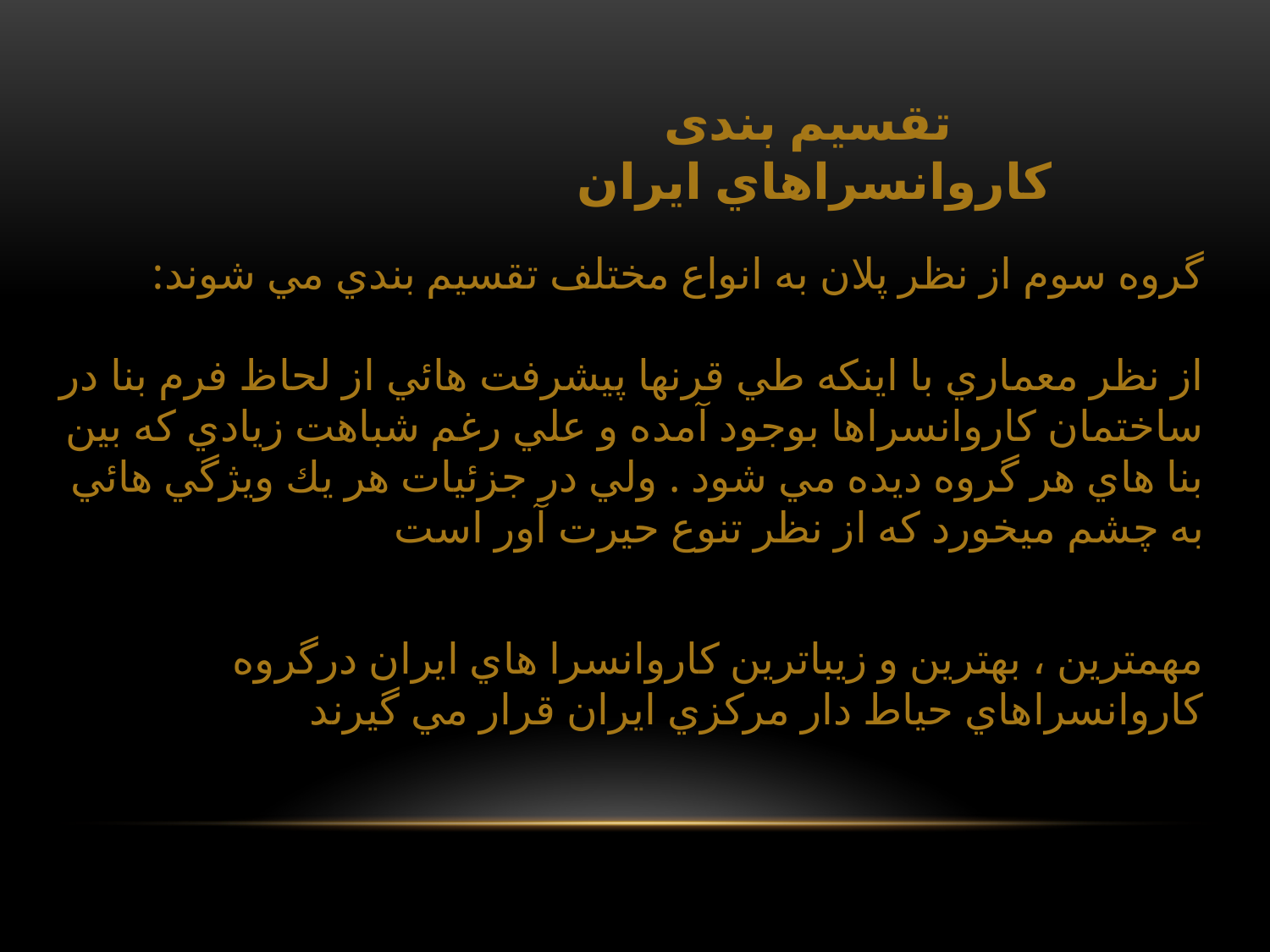

تقسیم بندی كاروانسراهاي ايران
گروه سوم از نظر پلان به انواع مختلف تقسيم بندي مي شوند:
از نظر معماري با اينكه طي قرنها پيشرفت هائي از لحاظ فرم بنا در ساختمان كاروانسراها بوجود آمده و علي رغم شباهت زيادي كه بين بنا هاي هر گروه ديده مي شود . ولي در جزئيات هر يك ويژگي هائي به چشم مي‎خورد كه از نظر تنوع حيرت آور است
مهمترين ، بهترين و زيباترين كاروانسرا هاي ايران درگروه كاروانسراهاي حياط دار مركزي ايران قرار مي گيرند